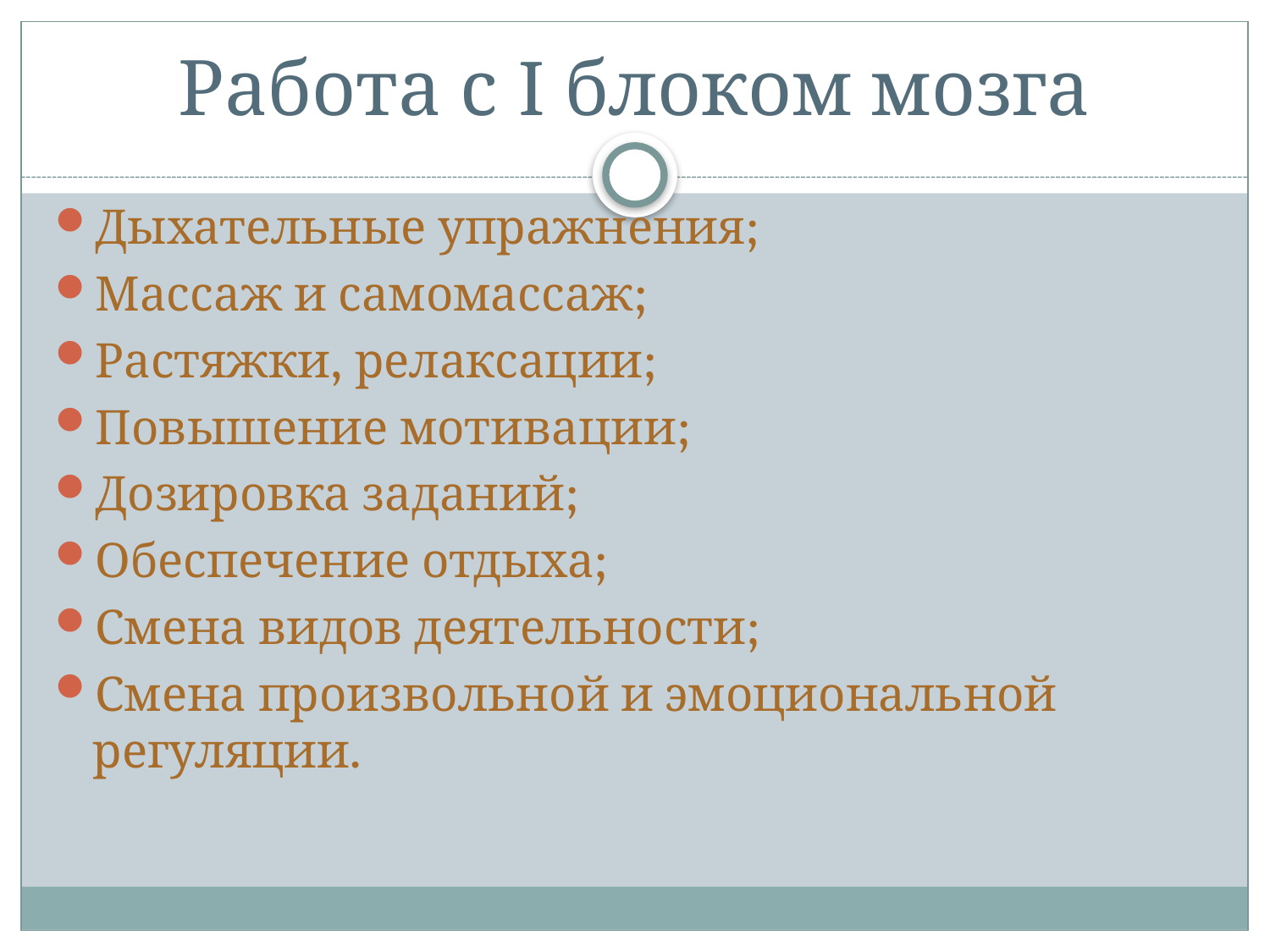

# Работа с I блоком мозга
Дыхательные упражнения;
Массаж и самомассаж;
Растяжки, релаксации;
Повышение мотивации;
Дозировка заданий;
Обеспечение отдыха;
Смена видов деятельности;
Смена произвольной и эмоциональной регуляции.